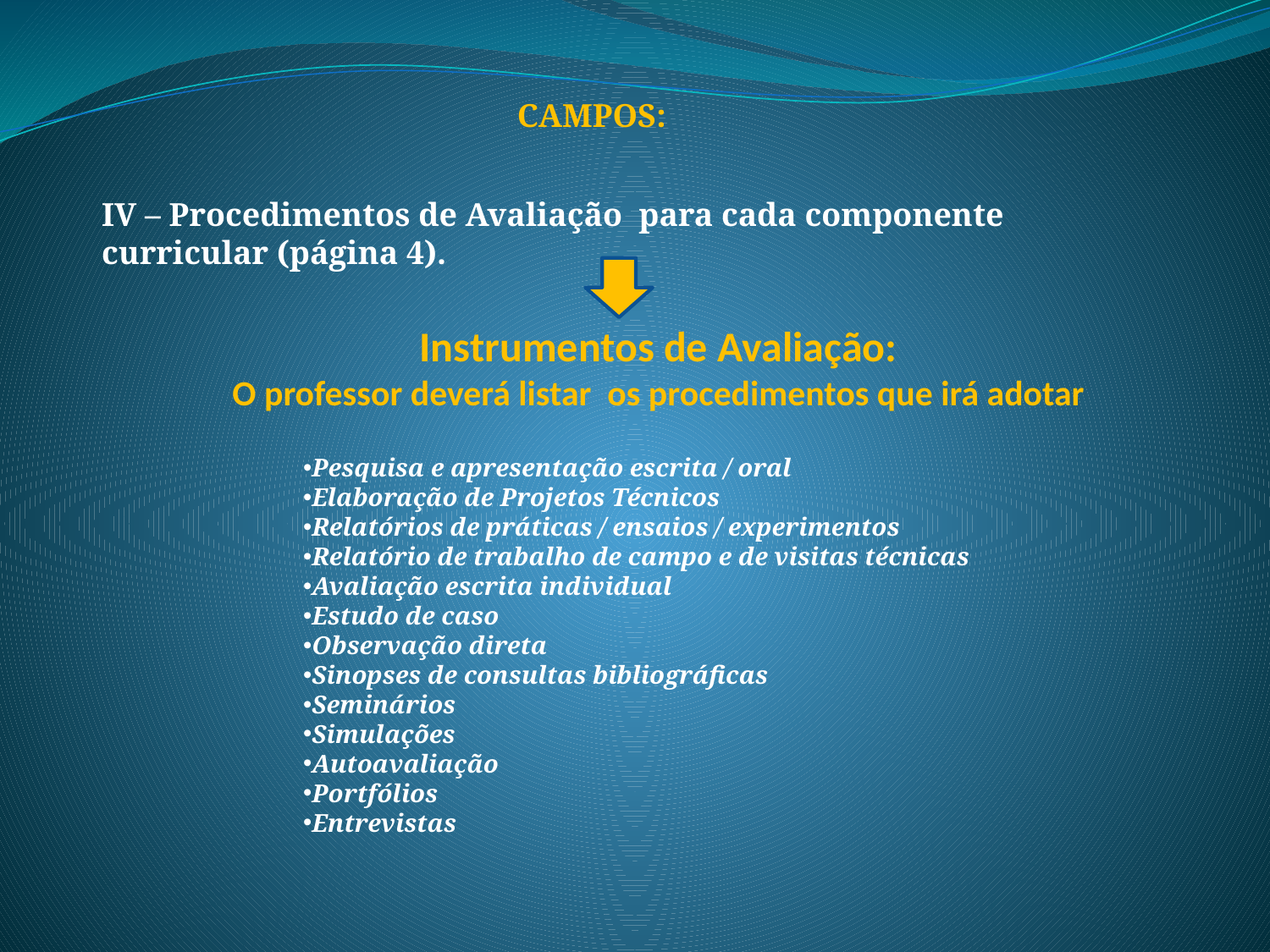

CAMPOS:
IV – Procedimentos de Avaliação  para cada componente curricular (página 4).

# Instrumentos de Avaliação: O professor deverá listar  os procedimentos que irá adotar
Pesquisa e apresentação escrita / oral
Elaboração de Projetos Técnicos
Relatórios de práticas / ensaios / experimentos
Relatório de trabalho de campo e de visitas técnicas
Avaliação escrita individual
Estudo de caso
Observação direta
Sinopses de consultas bibliográficas
Seminários
Simulações
Autoavaliação
Portfólios
Entrevistas